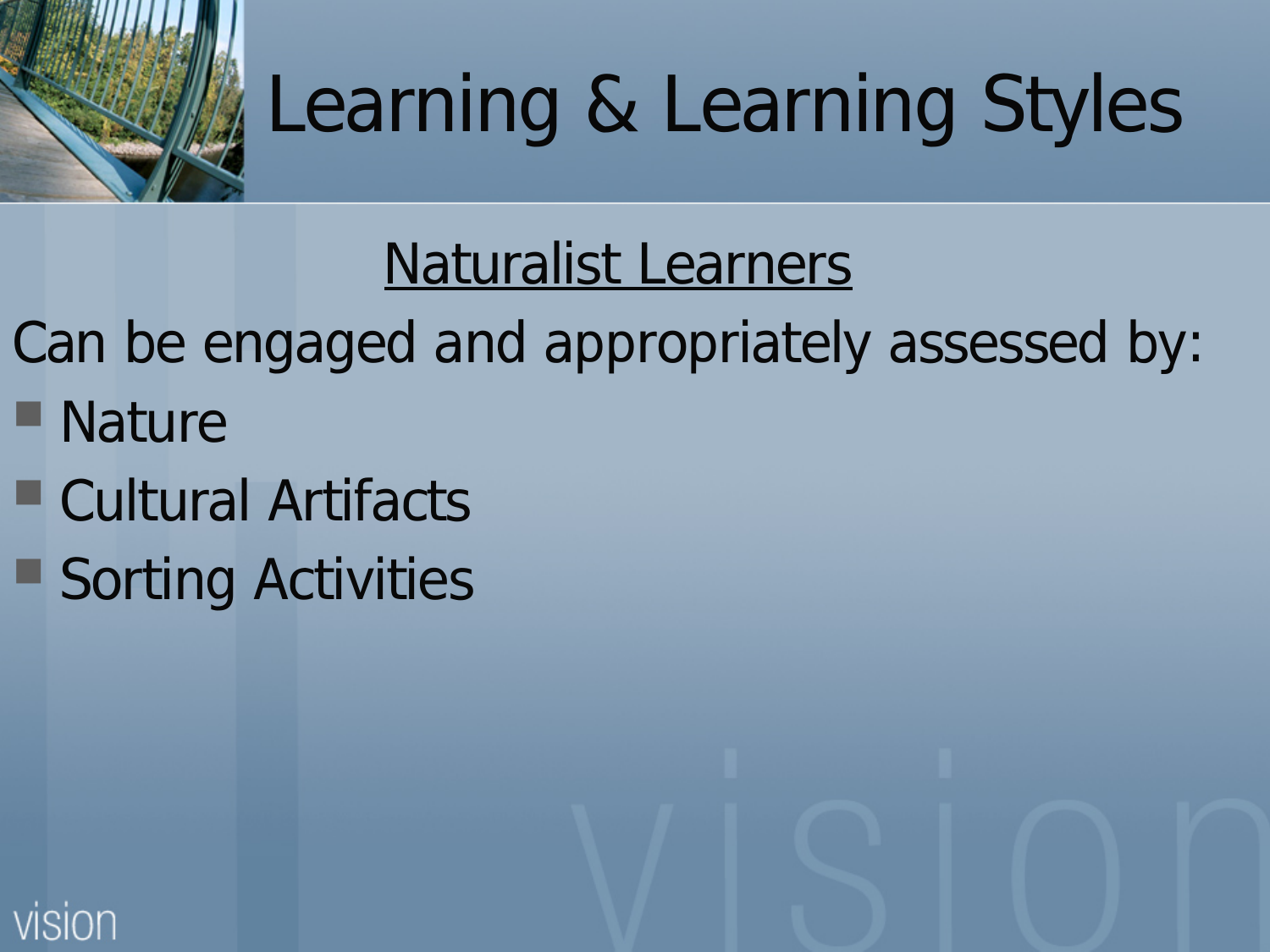

# Learning & Learning Styles
Naturalist Learners
Can be engaged and appropriately assessed by:
Nature
Cultural Artifacts
Sorting Activities